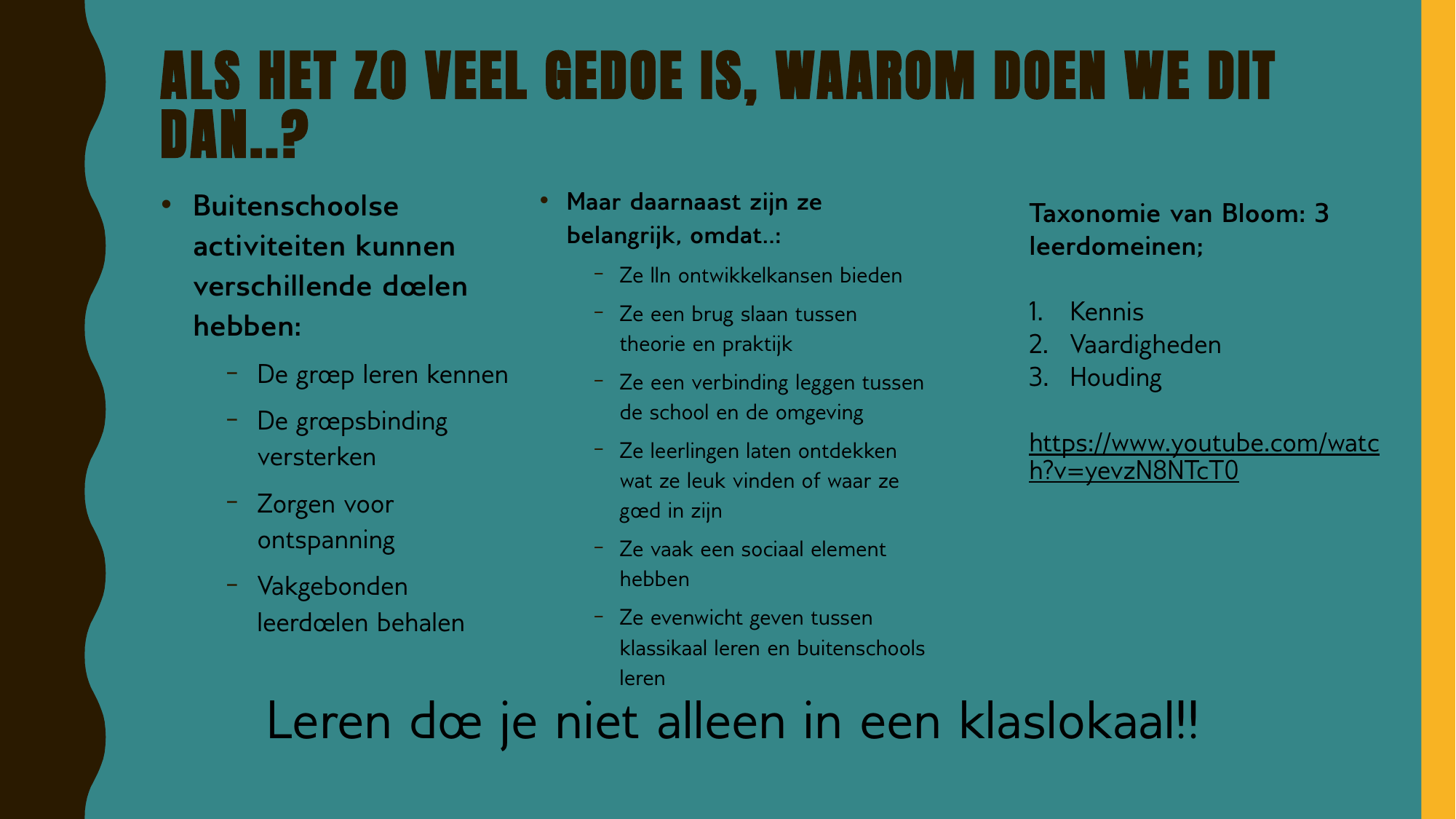

# Als het zo veel gedoe is, waarom doen we dit dan..?
Buitenschoolse activiteiten kunnen verschillende doelen hebben:
De groep leren kennen
De groepsbinding versterken
Zorgen voor ontspanning
Vakgebonden leerdoelen behalen

Maar daarnaast zijn ze belangrijk, omdat..:
Ze lln ontwikkelkansen bieden
Ze een brug slaan tussen theorie en praktijk
Ze een verbinding leggen tussen de school en de omgeving
Ze leerlingen laten ontdekken wat ze leuk vinden of waar ze goed in zijn
Ze vaak een sociaal element hebben
Ze evenwicht geven tussen klassikaal leren en buitenschools leren

Taxonomie van Bloom: 3 leerdomeinen;

Kennis
Vaardigheden
Houding

https://www.youtube.com/watch?v=yevzN8NTcT0
Leren doe je niet alleen in een klaslokaal!!